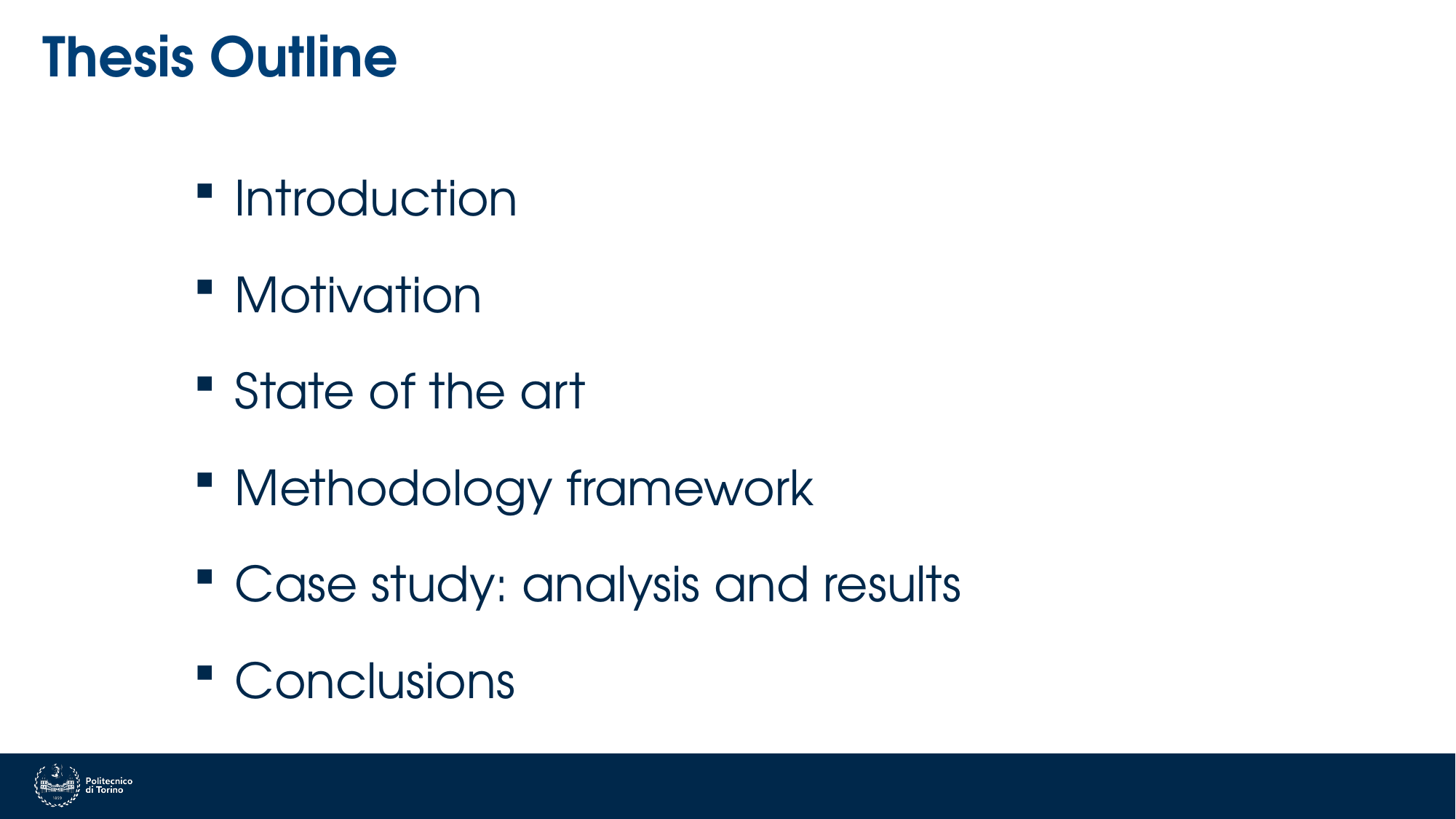

# Thesis Outline
Introduction
Motivation
State of the art
Methodology framework
Case study: analysis and results
Conclusions